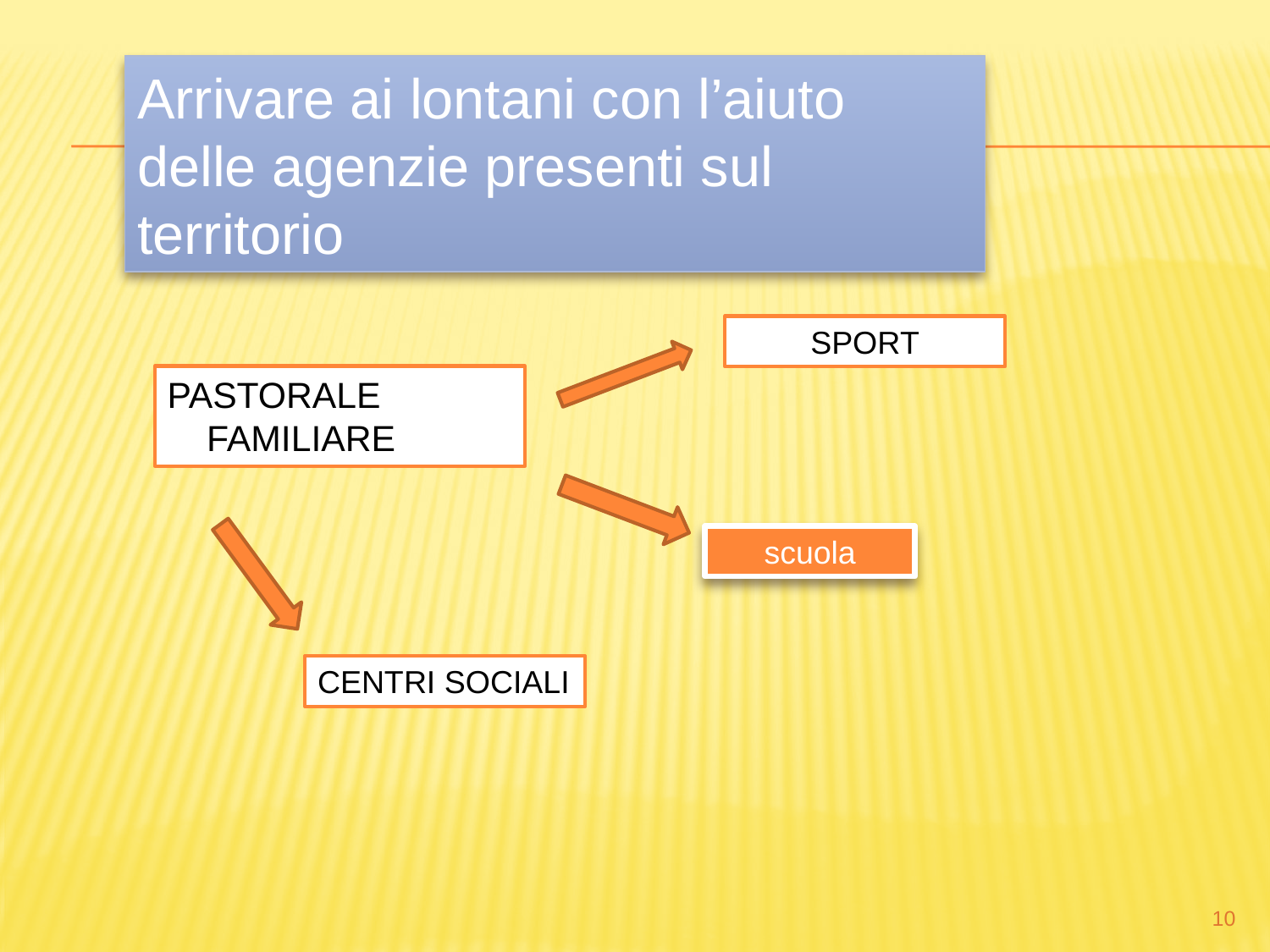

Arrivare ai lontani con l’aiuto delle agenzie presenti sul territorio
SPORT

PASTORALE FAMILIARE

scuola

CENTRI SOCIALI
10